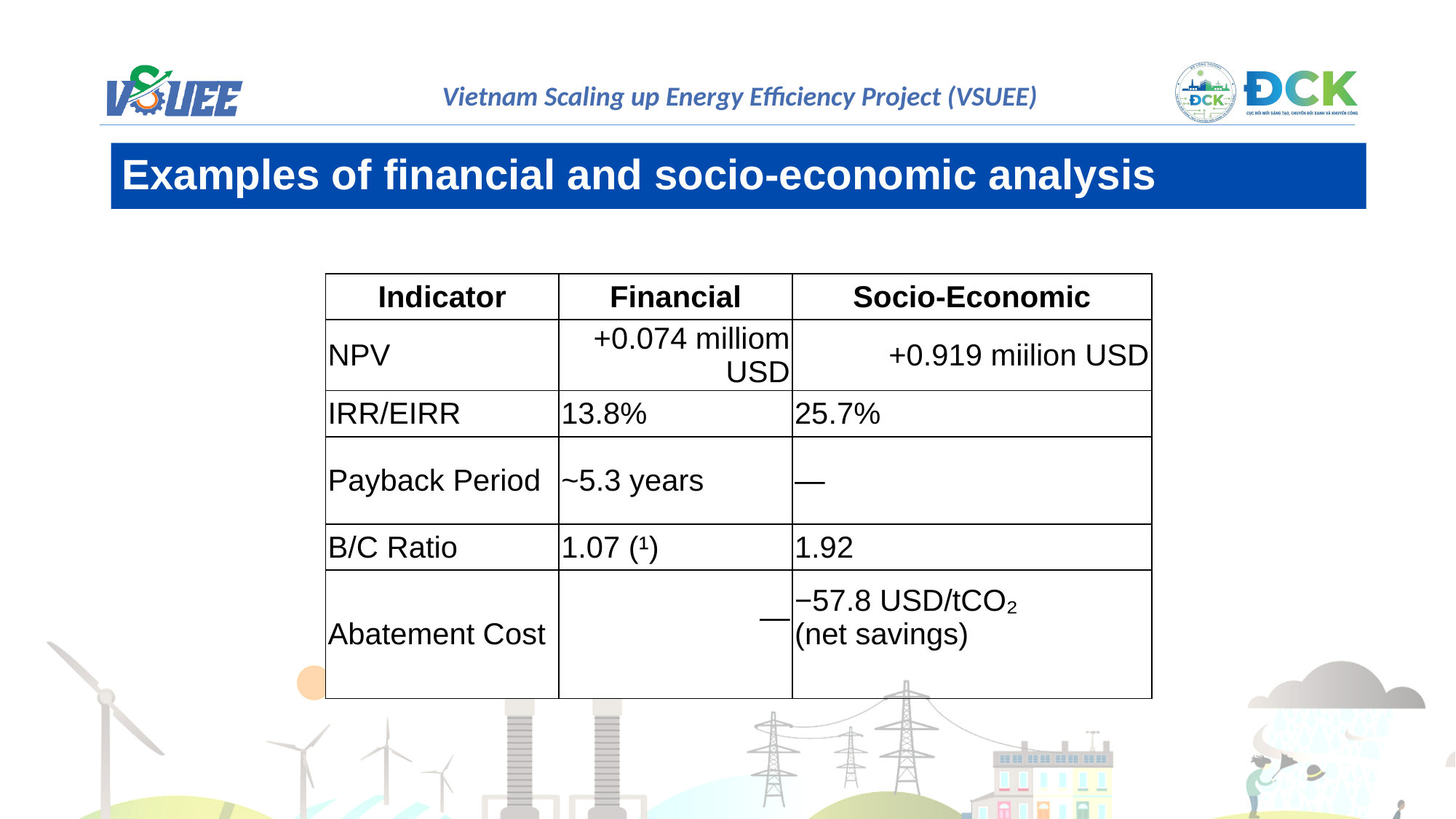

Examples of financial and socio-economic analysis
| Indicator | Financial | Socio-Economic |
| --- | --- | --- |
| NPV | +0.074 milliom USD | +0.919 miilion USD |
| IRR/EIRR | 13.8% | 25.7% |
| Payback Period | ~5.3 years | — |
| B/C Ratio | 1.07 (¹) | 1.92 |
| Abatement Cost | — | −57.8 USD/tCO₂ (net savings) |